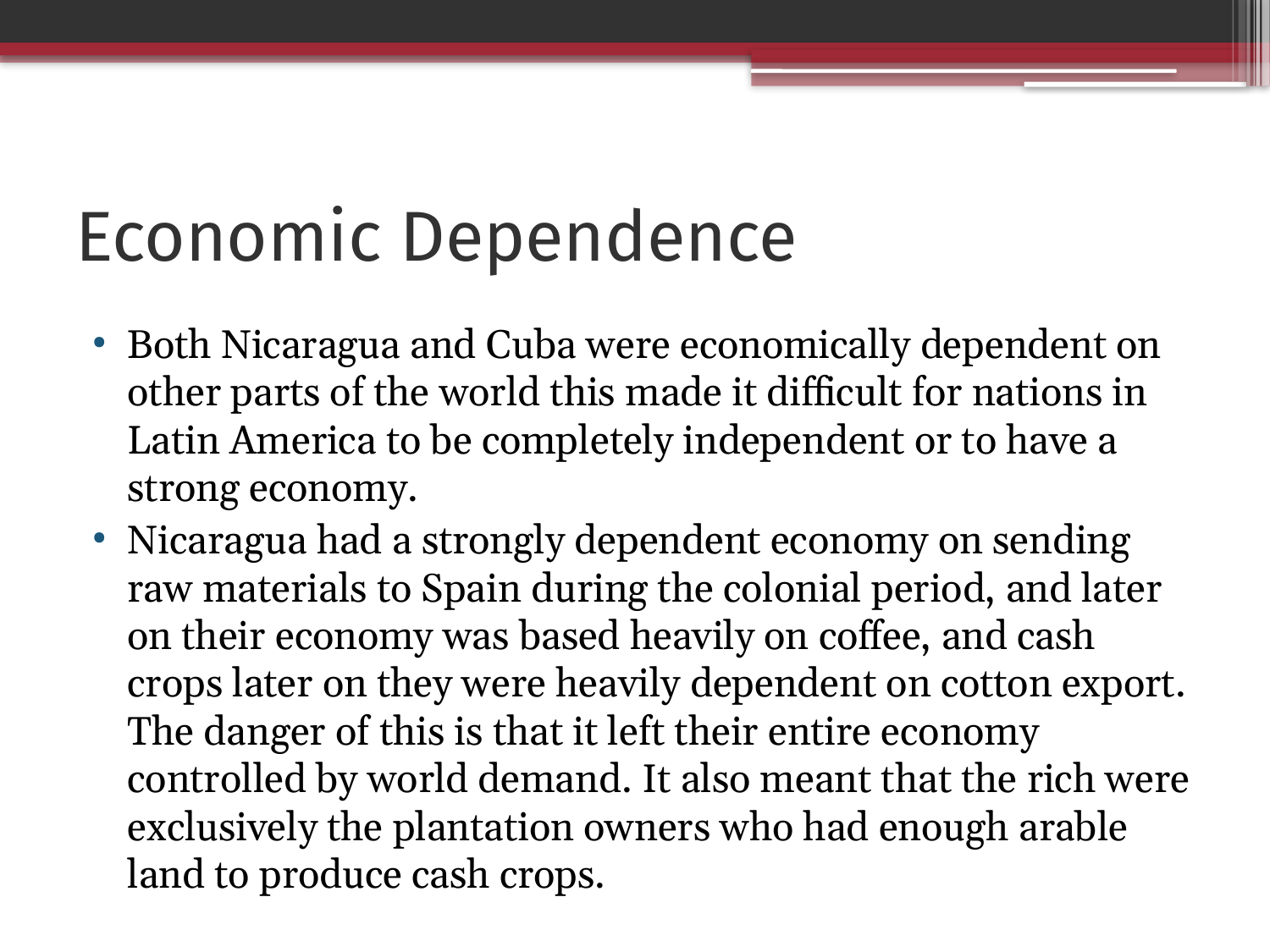

# Economic Dependence
Both Nicaragua and Cuba were economically dependent on other parts of the world this made it difficult for nations in Latin America to be completely independent or to have a strong economy.
Nicaragua had a strongly dependent economy on sending raw materials to Spain during the colonial period, and later on their economy was based heavily on coffee, and cash crops later on they were heavily dependent on cotton export. The danger of this is that it left their entire economy controlled by world demand. It also meant that the rich were exclusively the plantation owners who had enough arable land to produce cash crops.